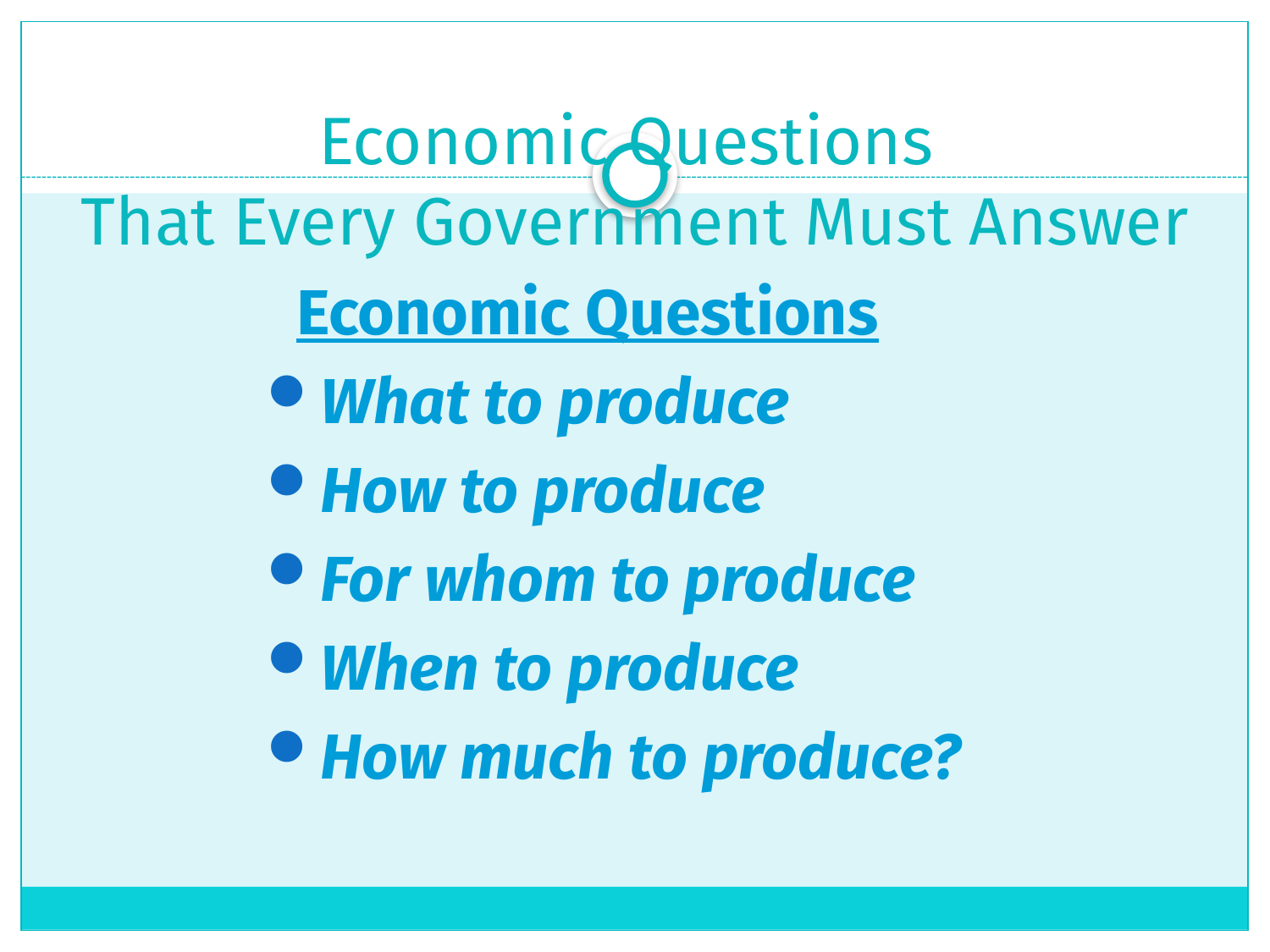

# Economic Questions That Every Government Must Answer
  Economic Questions
What to produce
How to produce
For whom to produce
When to produce
How much to produce?